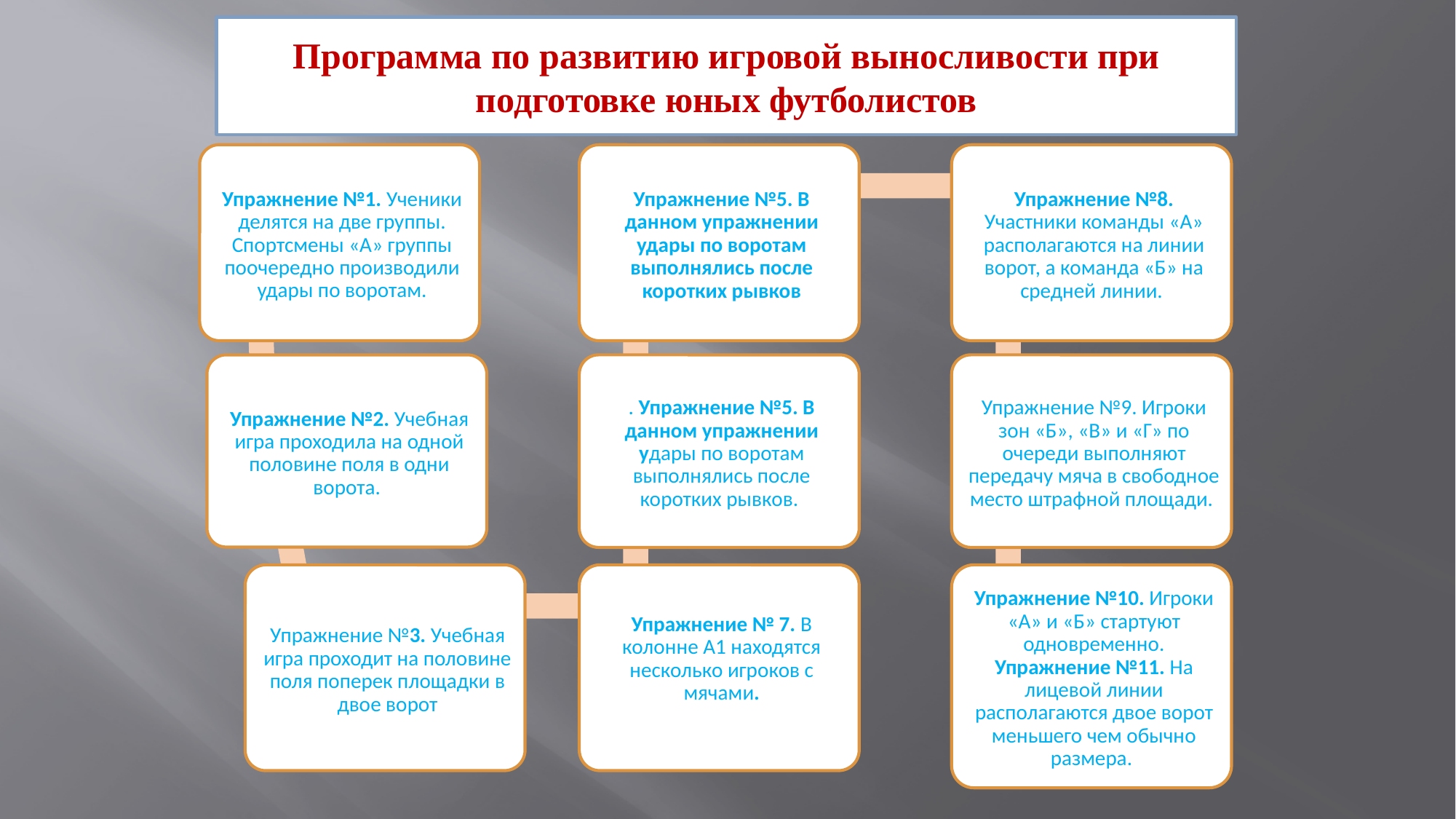

Программа по развитию игровой выносливости при подготовке юных футболистов
Упражнение №1. Ученики делятся на две группы. Спортсмены «А» группы поочередно производили удары по воротам.
Упражнение №5. В данном упражнении удары по воротам выполнялись после коротких рывков
Упражнение №8. Участники команды «А» располагаются на линии ворот, а команда «Б» на средней линии.

. Упражнение №5. В данном упражнении удары по воротам выполнялись после коротких рывков.
Упражнение №2. Учебная игра проходила на одной половине поля в одни ворота.
Упражнение №9. Игроки зон «Б», «В» и «Г» по очереди выполняют передачу мяча в свободное место штрафной площади.

Упражнение №3. Учебная игра проходит на половине поля поперек площадки в двое ворот
Упражнение № 7. В колонне А1 находятся несколько игроков с мячами.

Упражнение №10. Игроки «А» и «Б» стартуют одновременно. Упражнение №11. На лицевой линии располагаются двое ворот меньшего чем обычно размера.